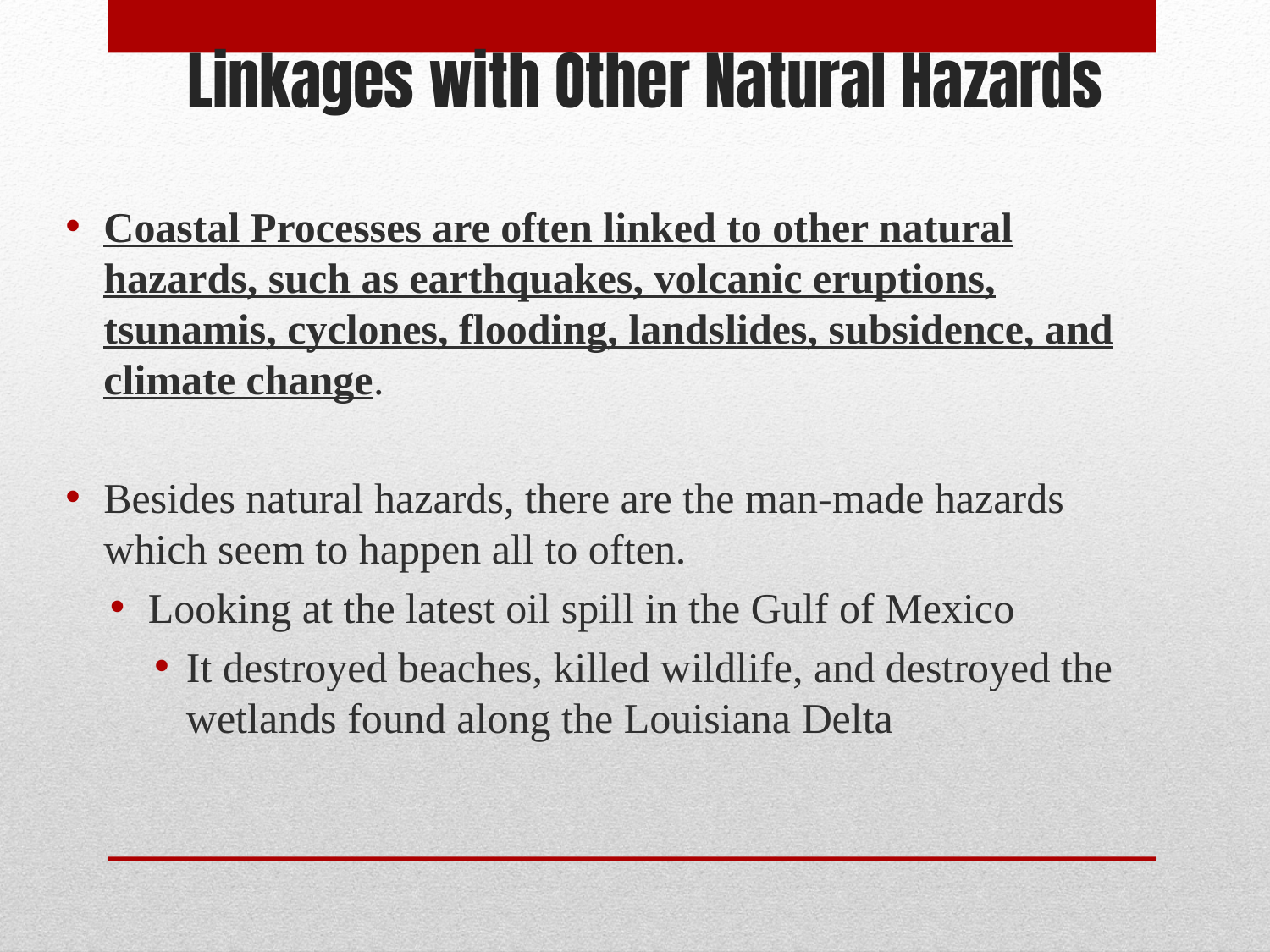

Linkages with Other Natural Hazards
Coastal Processes are often linked to other natural hazards, such as earthquakes, volcanic eruptions, tsunamis, cyclones, flooding, landslides, subsidence, and climate change.

Besides natural hazards, there are the man-made hazards which seem to happen all to often.
Looking at the latest oil spill in the Gulf of Mexico
It destroyed beaches, killed wildlife, and destroyed the wetlands found along the Louisiana Delta